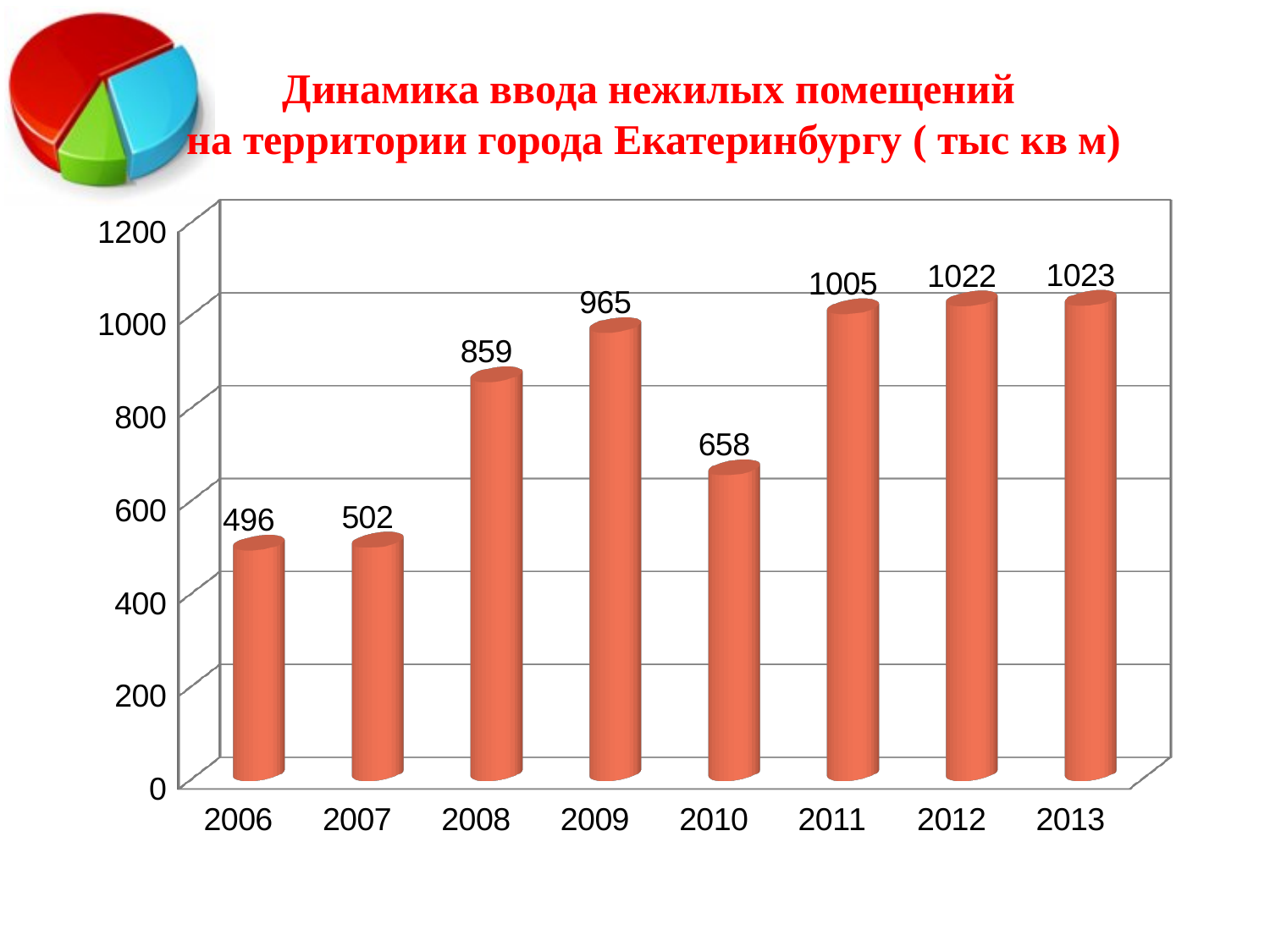

# Динамика ввода нежилых помещений на территории города Екатеринбургу ( тыс кв м)

[unsupported chart]